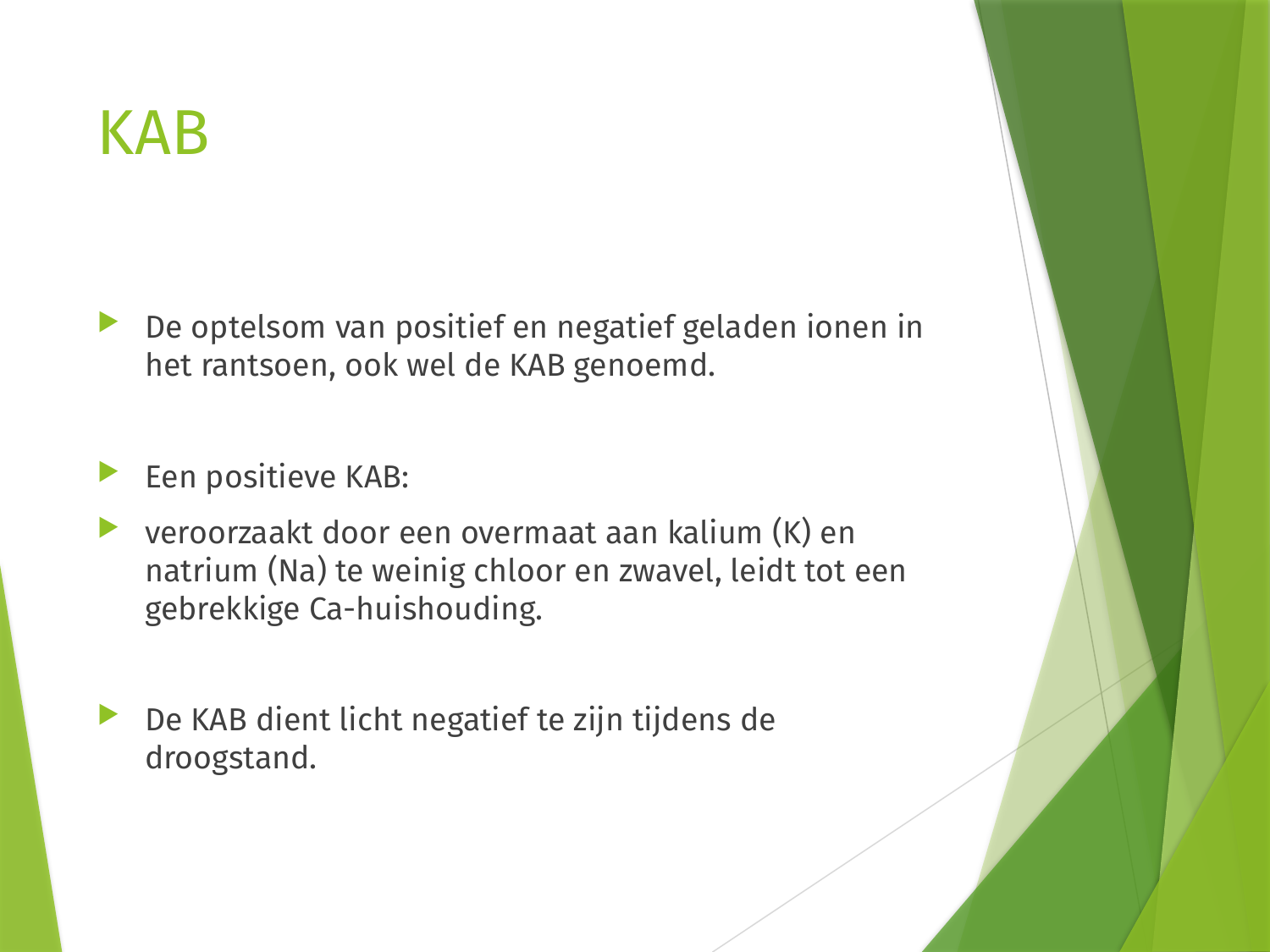

# KAB
De optelsom van positief en negatief geladen ionen in het rantsoen, ook wel de KAB genoemd.

Een positieve KAB:
veroorzaakt door een overmaat aan kalium (K) en natrium (Na) te weinig chloor en zwavel, leidt tot een gebrekkige Ca-huishouding.

De KAB dient licht negatief te zijn tijdens de droogstand.